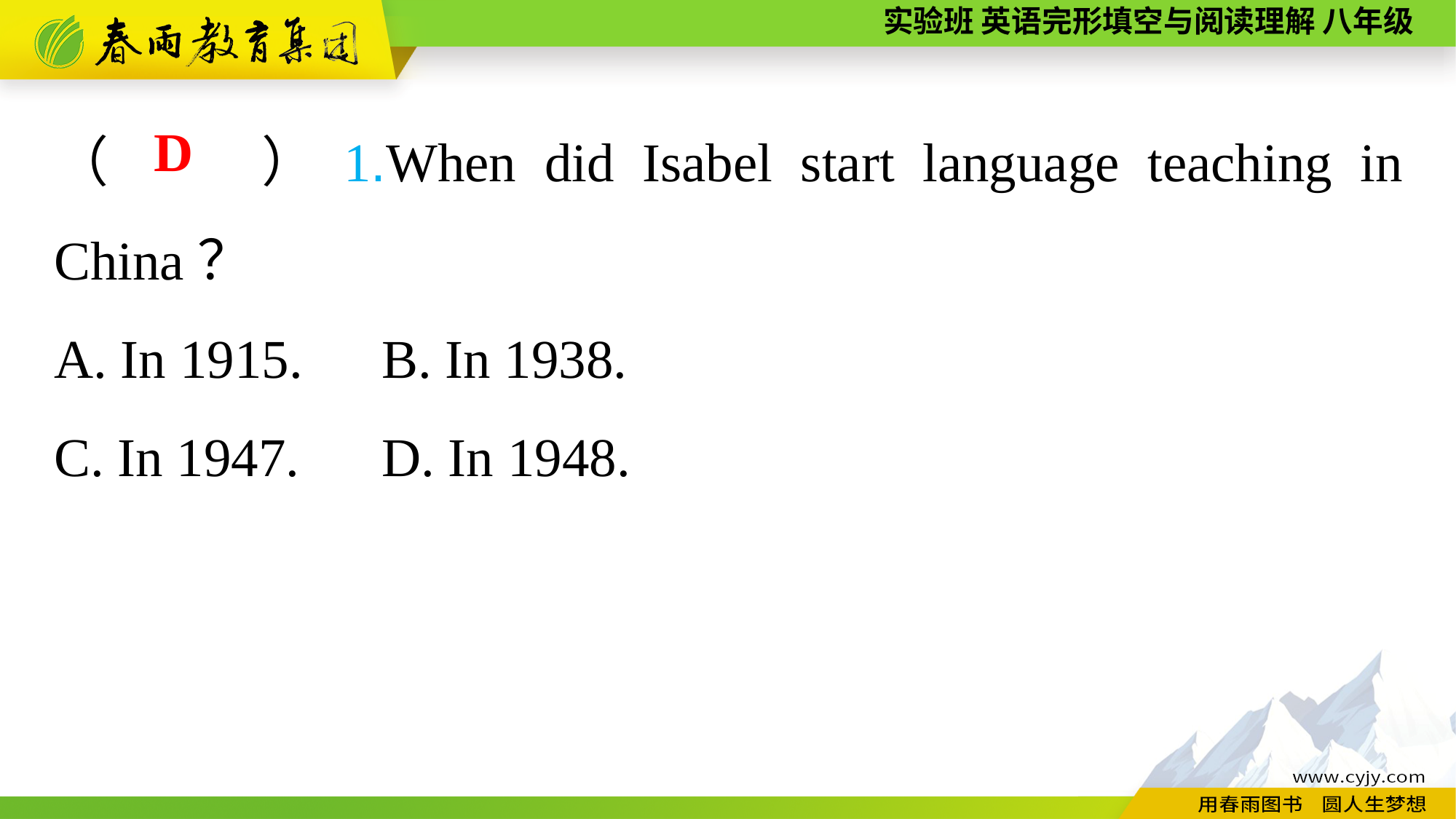

（　　）1.When did Isabel start language teaching in China？
A. In 1915.	B. In 1938.
C. In 1947.	D. In 1948.
D